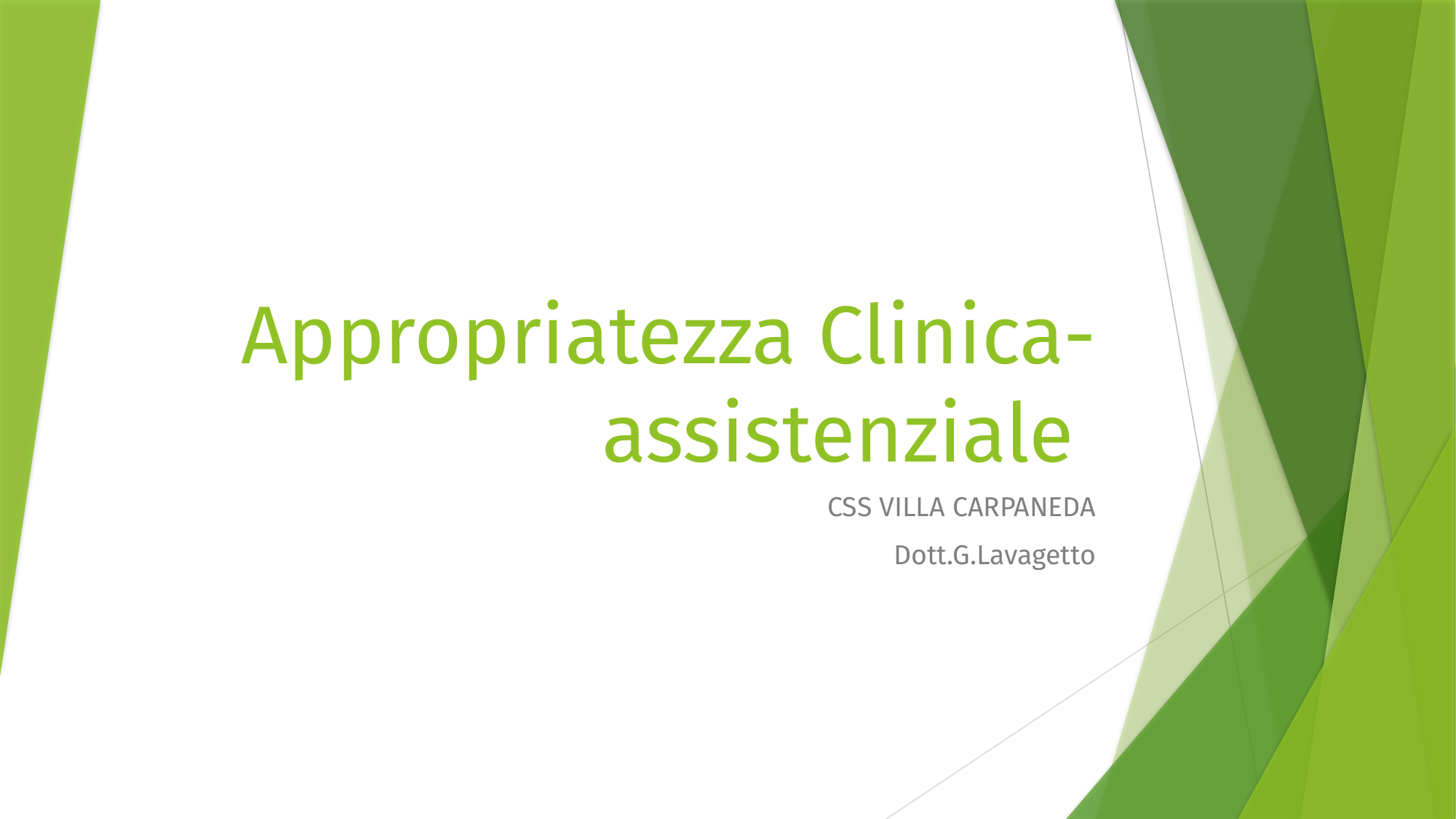

# Appropriatezza Clinica-assistenziale
CSS VILLA CARPANEDA
Dott.G.Lavagetto